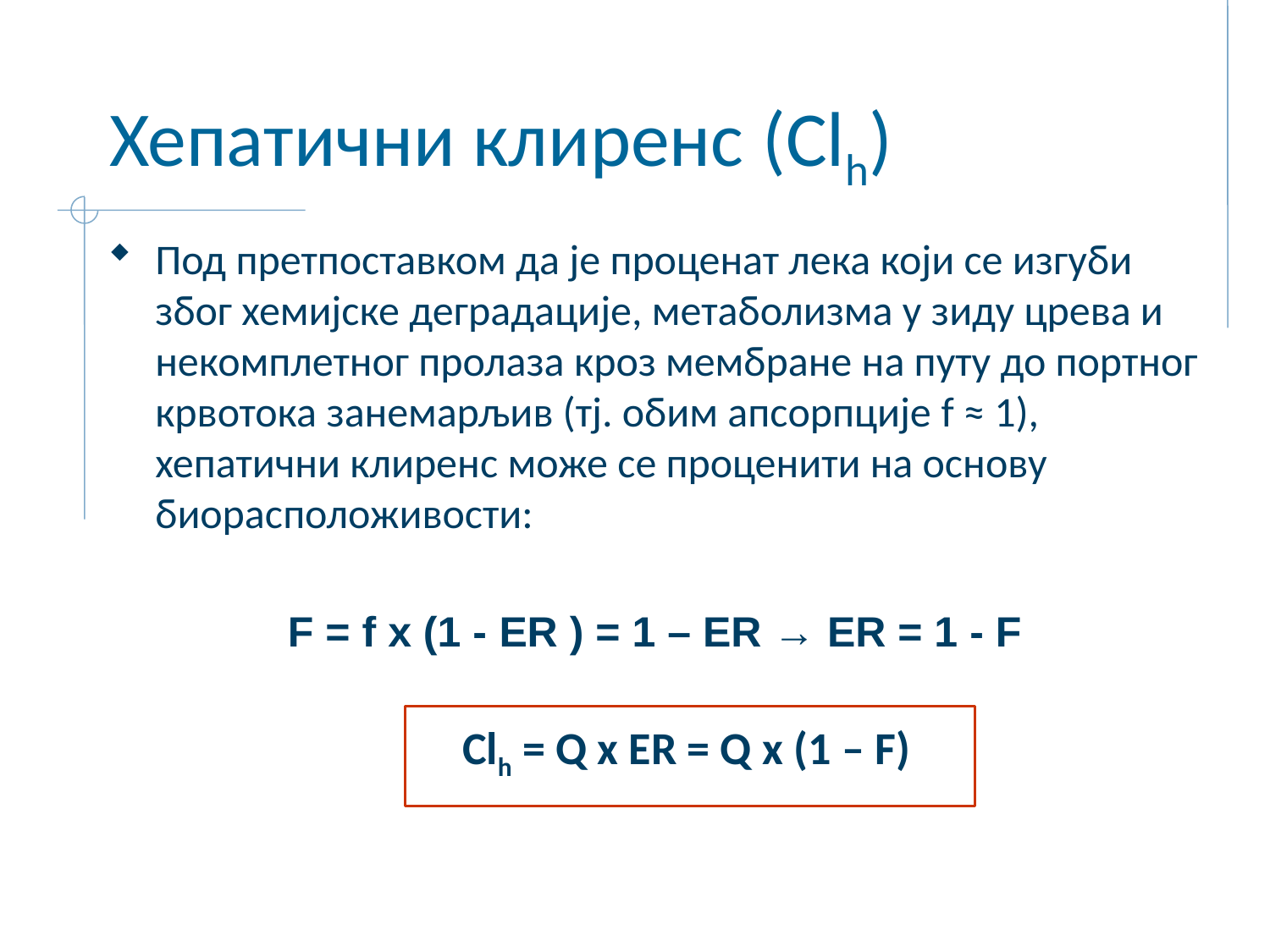

# Хепатични клиренс (Clh)
Под претпоставком да је проценат лека који се изгуби због хемијске деградације, метаболизма у зиду црева и некомплетног пролаза кроз мембране на путу до портног крвотока занемарљив (тј. обим апсорпције f ≈ 1), хепатични клиренс може се проценити на основу биорасположивости:

F = f x (1 - ER ) = 1 – ER → ER = 1 - F

Clh = Q x ER = Q x (1 – F)